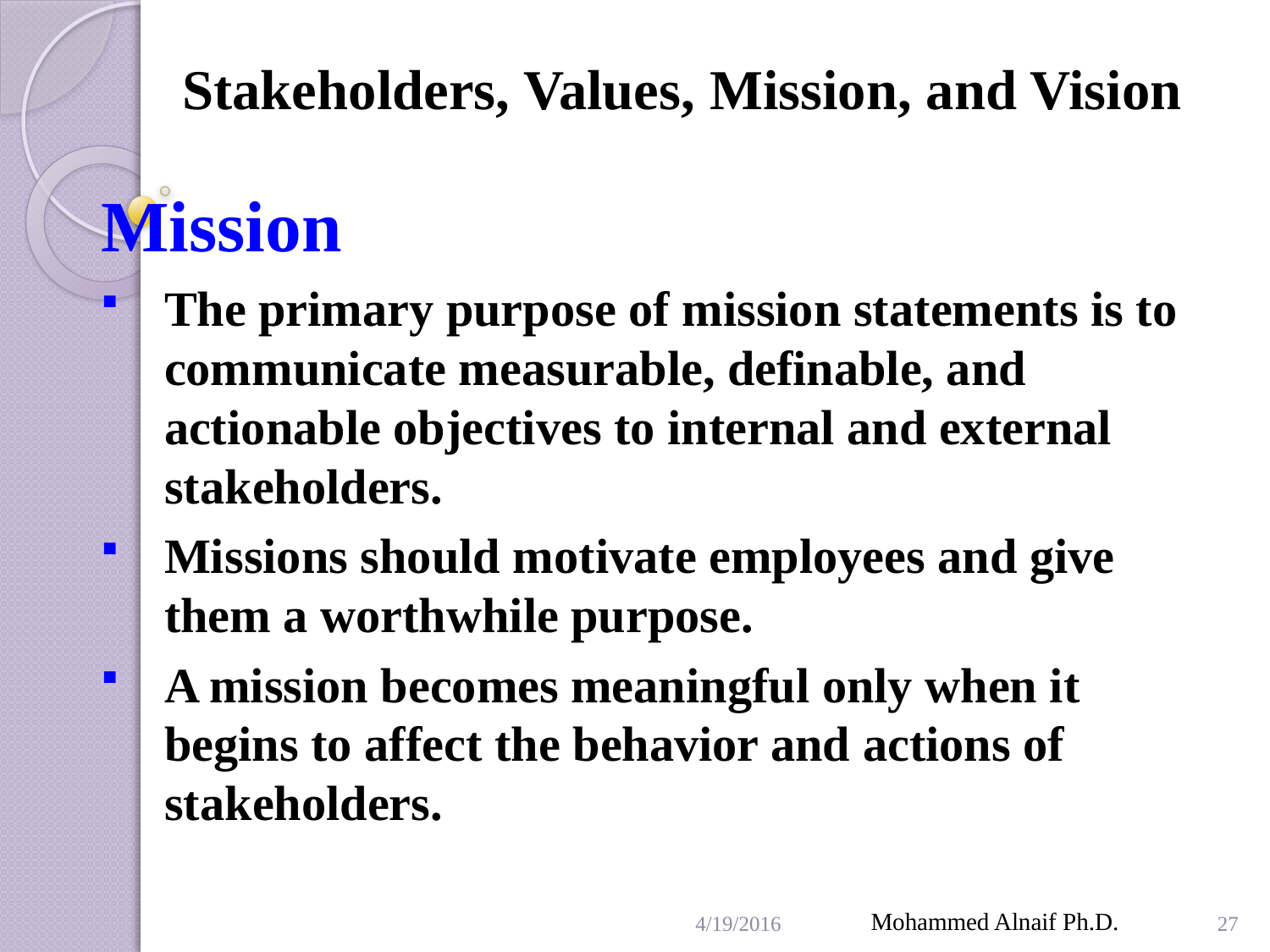

# Stakeholders, Values, Mission, and Vision
Mission
The primary purpose of mission statements is to communicate measurable, definable, and actionable objectives to internal and external stakeholders.
Missions should motivate employees and give them a worthwhile purpose.
A mission becomes meaningful only when it begins to affect the behavior and actions of stakeholders.
4/19/2016
Mohammed Alnaif Ph.D.
27